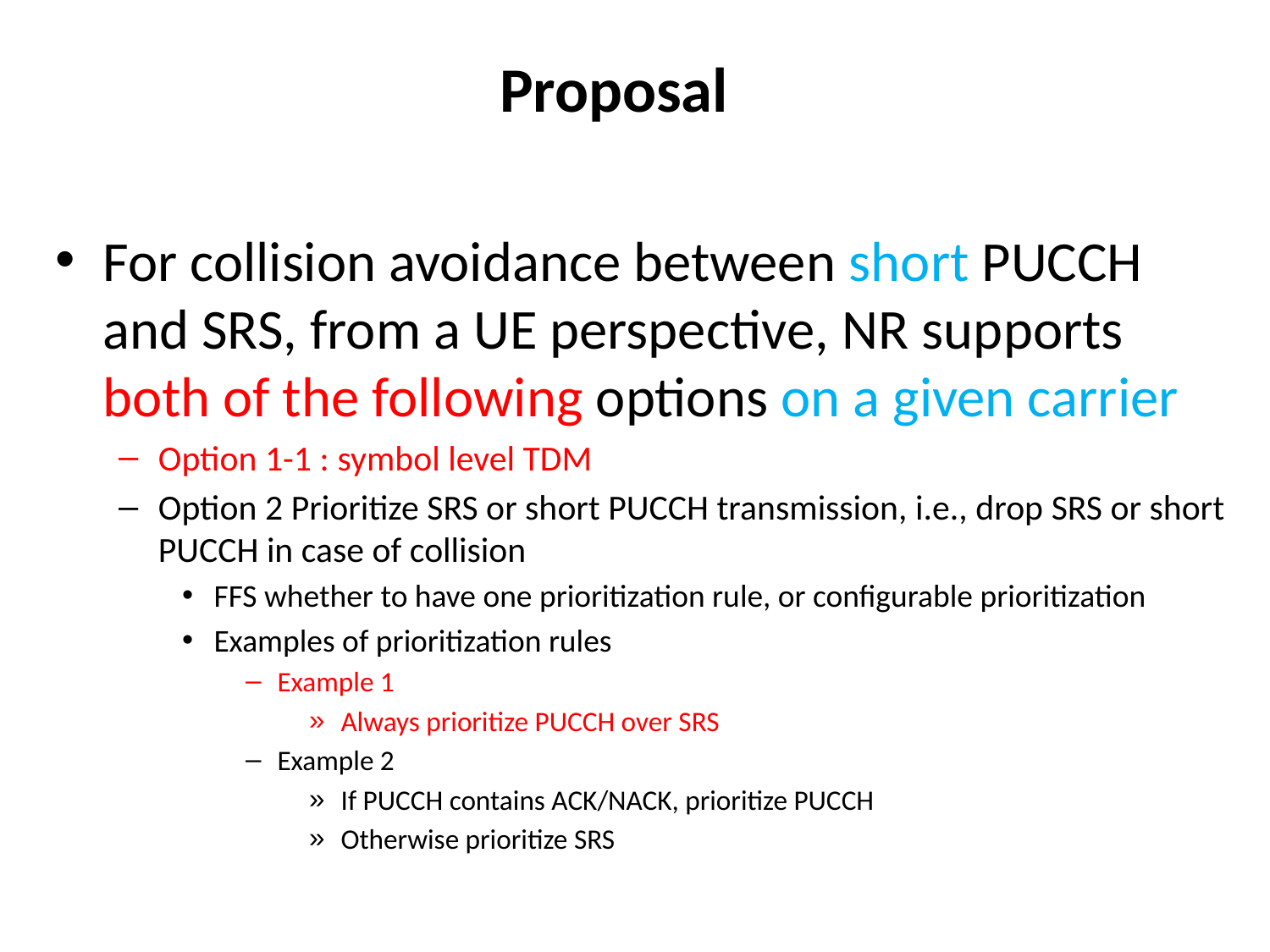

# Proposal

For collision avoidance between short PUCCH and SRS, from a UE perspective, NR supports both of the following options on a given carrier
Option 1-1 : symbol level TDM
Option 2 Prioritize SRS or short PUCCH transmission, i.e., drop SRS or short PUCCH in case of collision
FFS whether to have one prioritization rule, or configurable prioritization
Examples of prioritization rules
Example 1
Always prioritize PUCCH over SRS
Example 2
If PUCCH contains ACK/NACK, prioritize PUCCH
Otherwise prioritize SRS